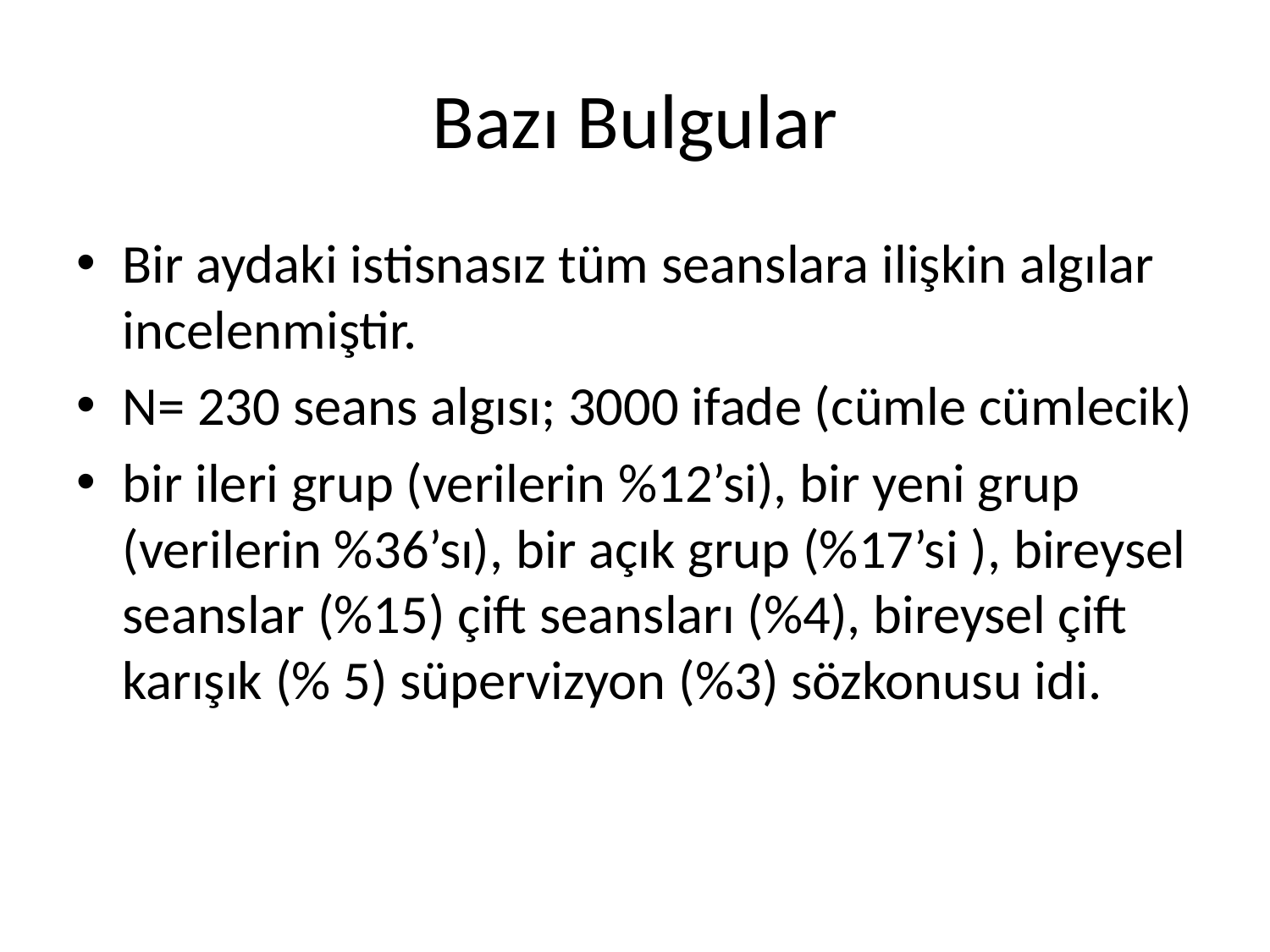

# Bazı Bulgular
Bir aydaki istisnasız tüm seanslara ilişkin algılar incelenmiştir.
N= 230 seans algısı; 3000 ifade (cümle cümlecik)
bir ileri grup (verilerin %12’si), bir yeni grup (verilerin %36’sı), bir açık grup (%17’si ), bireysel seanslar (%15) çift seansları (%4), bireysel çift karışık (% 5) süpervizyon (%3) sözkonusu idi.